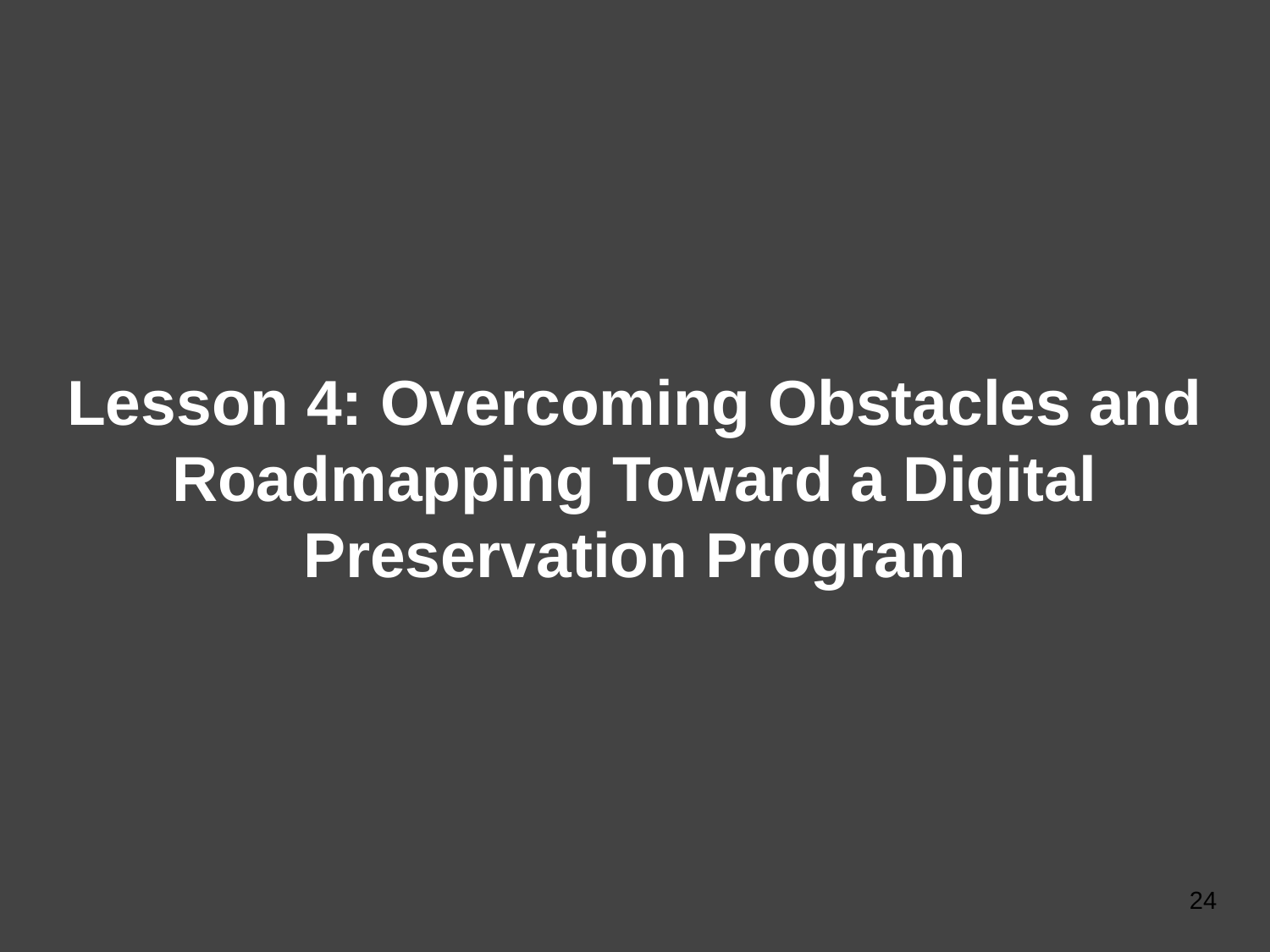

# Lesson 4: Overcoming Obstacles and Roadmapping Toward a Digital Preservation Program
24